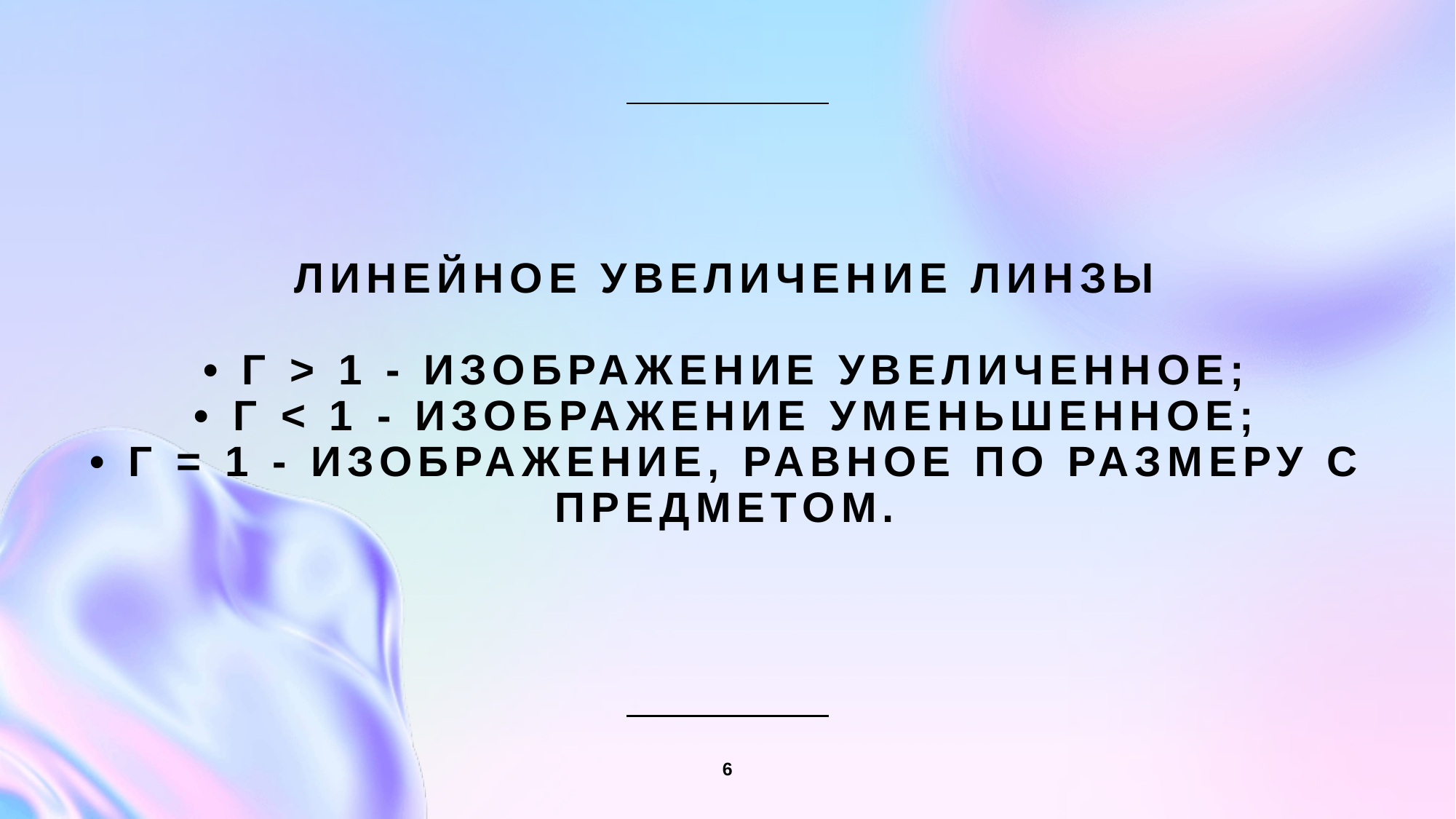

# Линейное увеличение линзы • Г > 1 - изображение увеличенное; • Г < 1 - изображение уменьшенное; • Г = 1 - изображение, равное по размеру с предметом.
6